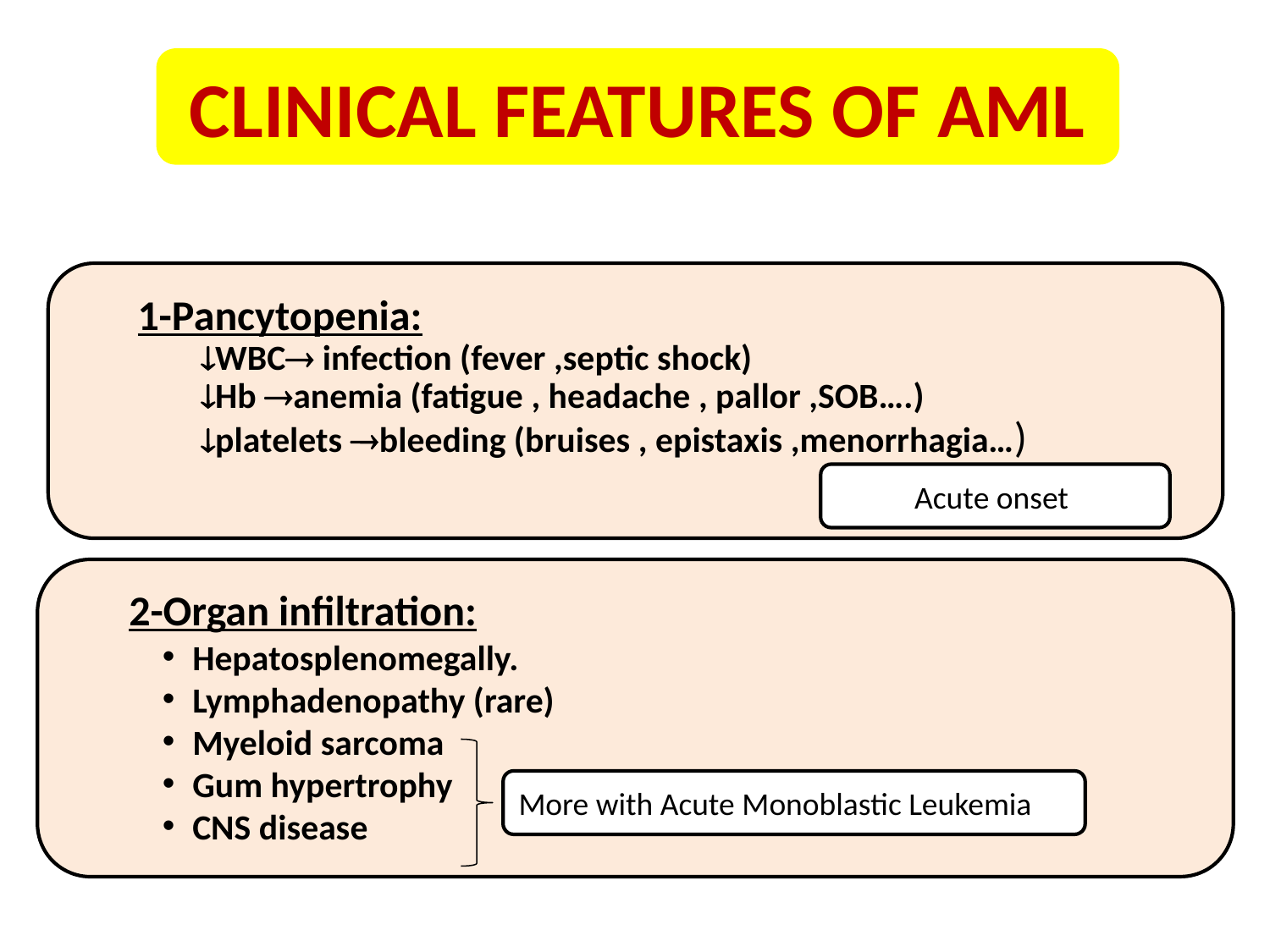

CLINICAL FEATURES OF AML
1-Pancytopenia:
↓WBC→ infection (fever ,septic shock)
↓Hb →anemia (fatigue , headache , pallor ,SOB….)
↓platelets →bleeding (bruises , epistaxis ,menorrhagia…)

Acute onset
2-Organ infiltration:
Hepatosplenomegally.
Lymphadenopathy (rare)
Myeloid sarcoma
Gum hypertrophy
CNS disease

More with Acute Monoblastic Leukemia